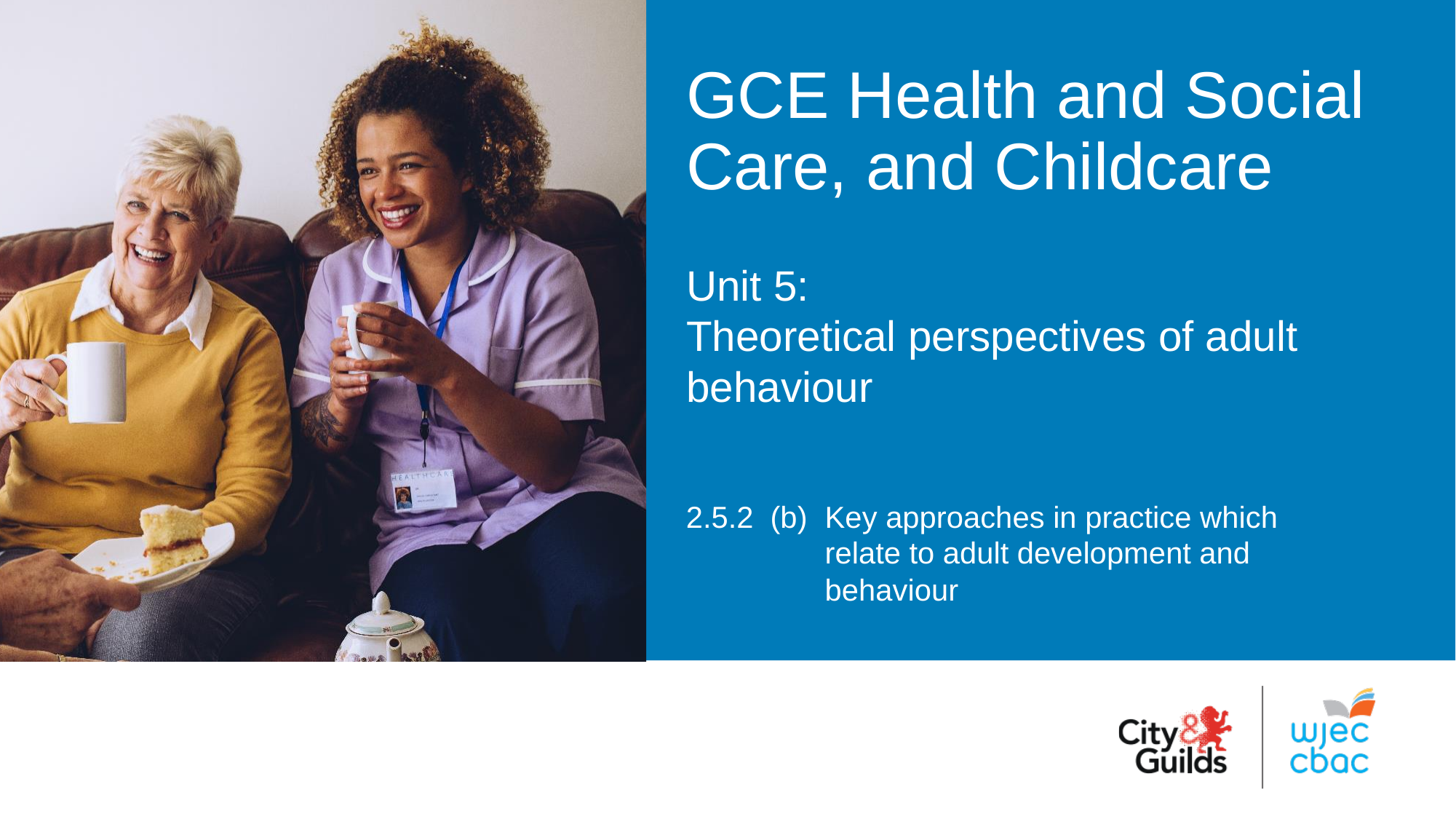

# GCE Health and Social Care, and Childcare
Unit 5:
Theoretical perspectives of adult behaviour
2.5.2  (b)	Key approaches in practice which relate to adult development and behaviour